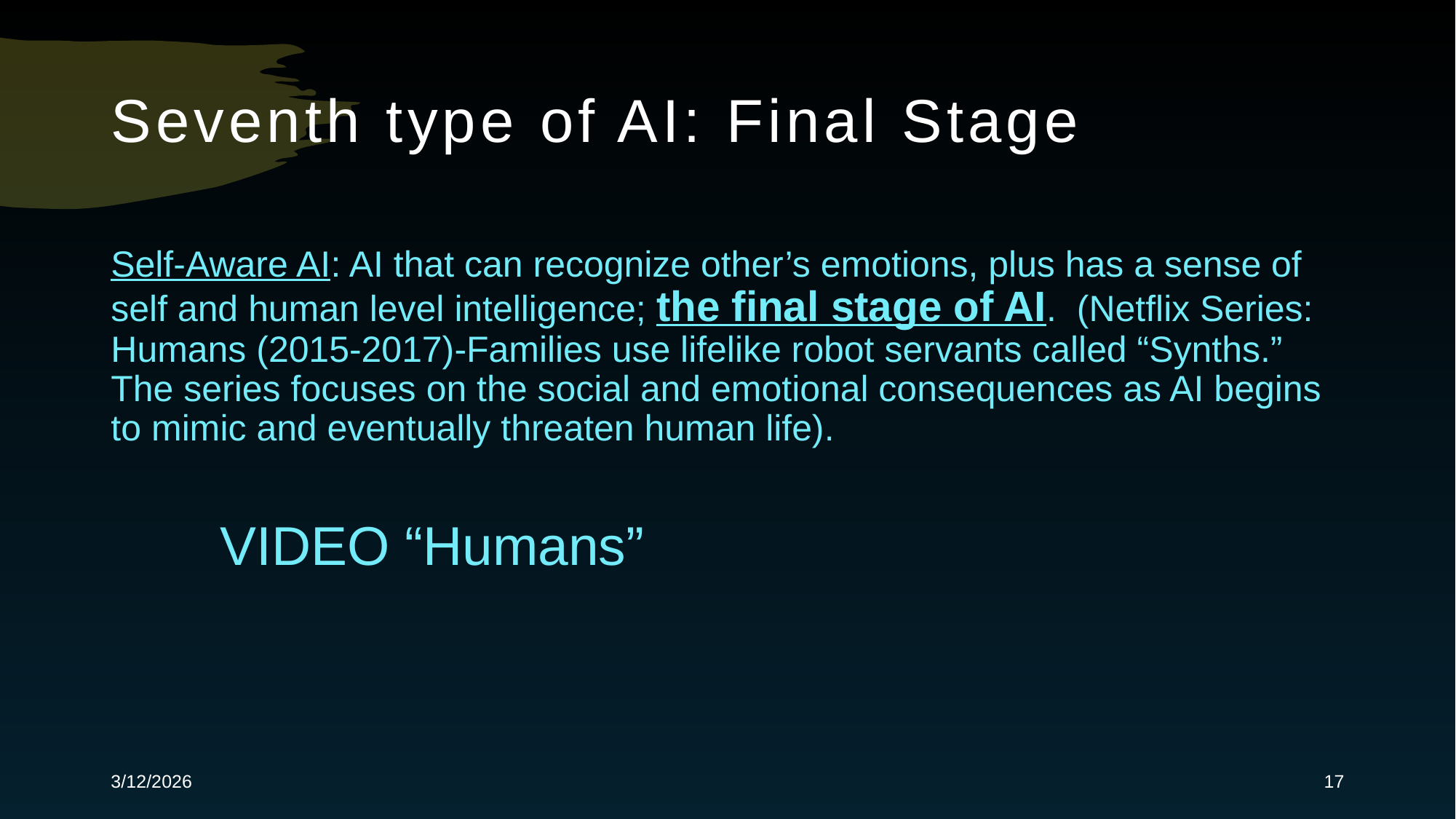

# Seventh type of AI: Final Stage
Self-Aware AI: AI that can recognize other’s emotions, plus has a sense of self and human level intelligence; the final stage of AI.  (Netflix Series: Humans (2015-2017)-Families use lifelike robot servants called “Synths.” The series focuses on the social and emotional consequences as AI begins to mimic and eventually threaten human life).

	VIDEO “Humans”
3/12/2026
17